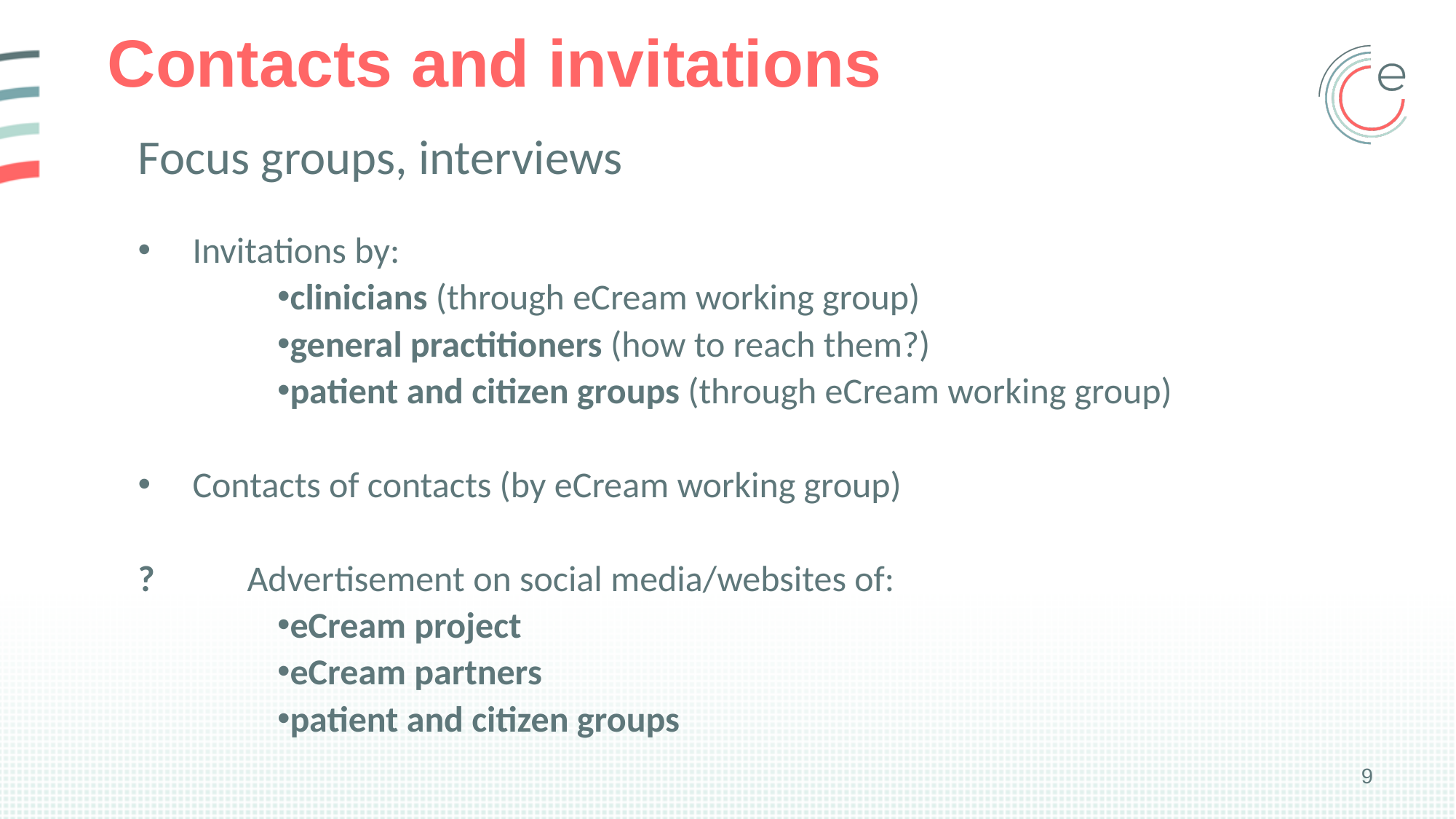

# Contacts and invitations
Focus groups, interviews

Invitations by:
clinicians (through eCream working group)
general practitioners (how to reach them?)
patient and citizen groups (through eCream working group)

Contacts of contacts (by eCream working group)

? 	Advertisement on social media/websites of:
eCream project
eCream partners
patient and citizen groups